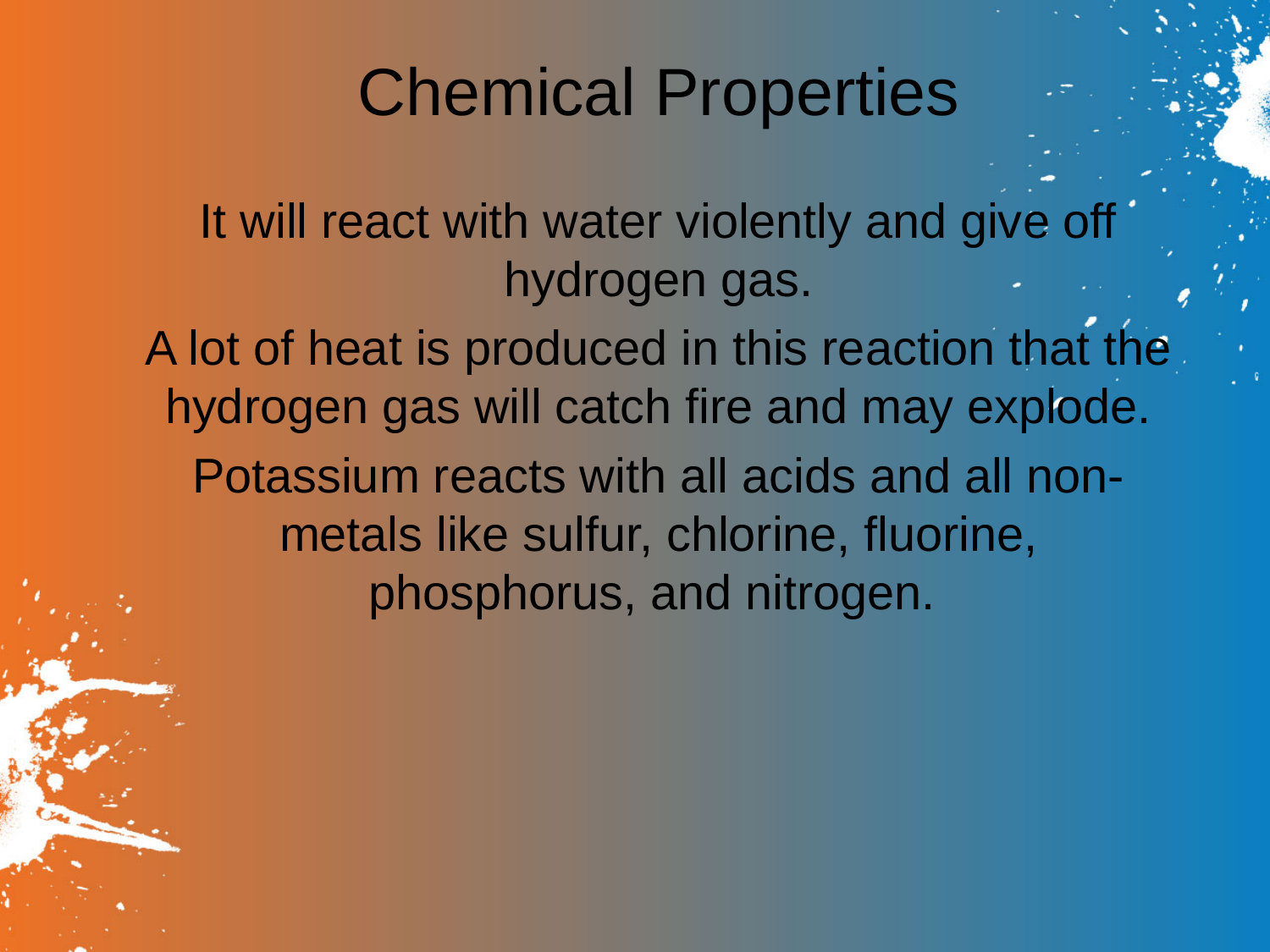

Chemical Properties

It will react with water violently and give off hydrogen gas.
A lot of heat is produced in this reaction that the hydrogen gas will catch fire and may explode.
Potassium reacts with all acids and all non-metals like sulfur, chlorine, fluorine, phosphorus, and nitrogen.